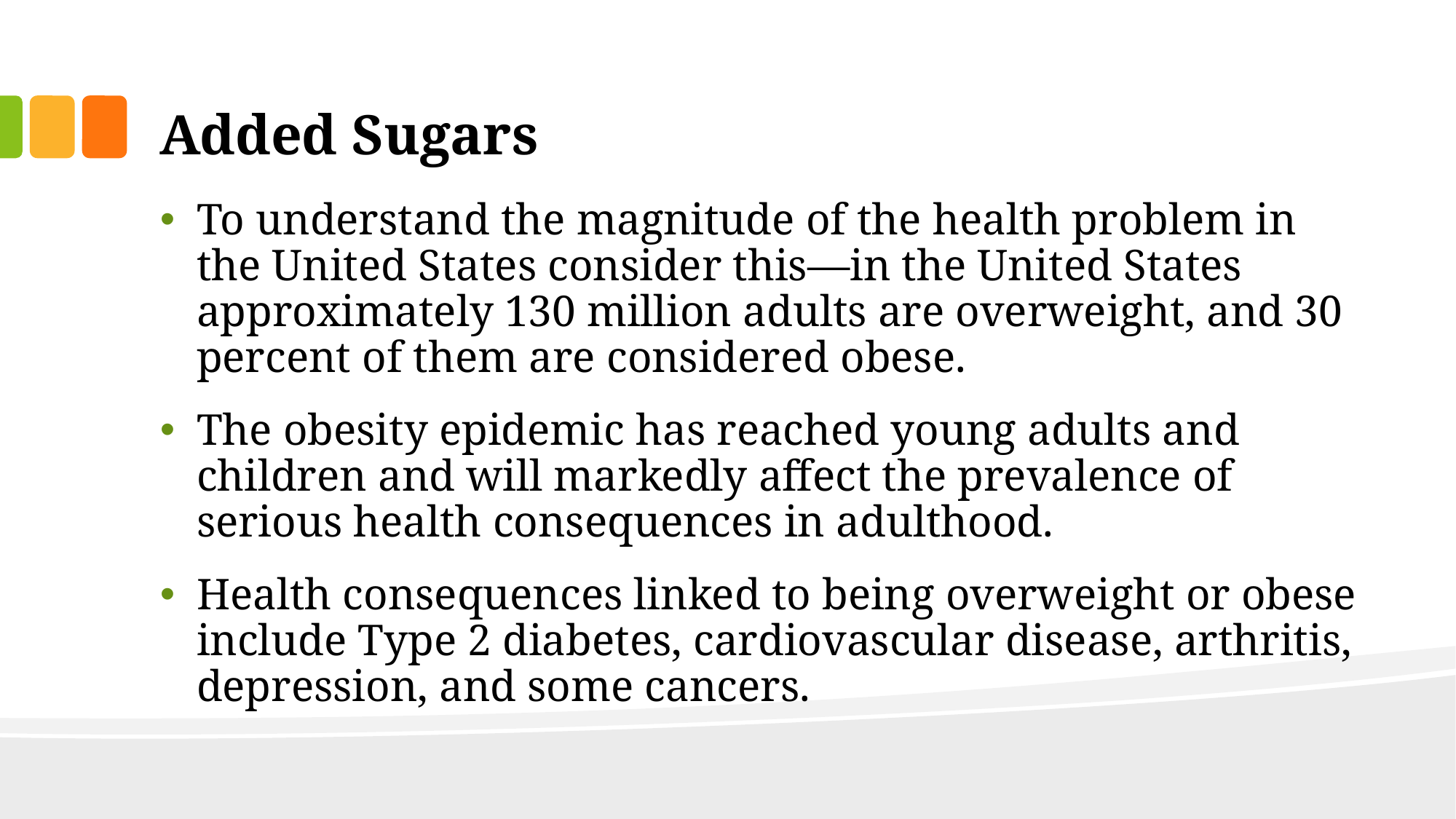

# Added Sugars
To understand the magnitude of the health problem in the United States consider this—in the United States approximately 130 million adults are overweight, and 30 percent of them are considered obese.
The obesity epidemic has reached young adults and children and will markedly affect the prevalence of serious health consequences in adulthood.
Health consequences linked to being overweight or obese include Type 2 diabetes, cardiovascular disease, arthritis, depression, and some cancers.